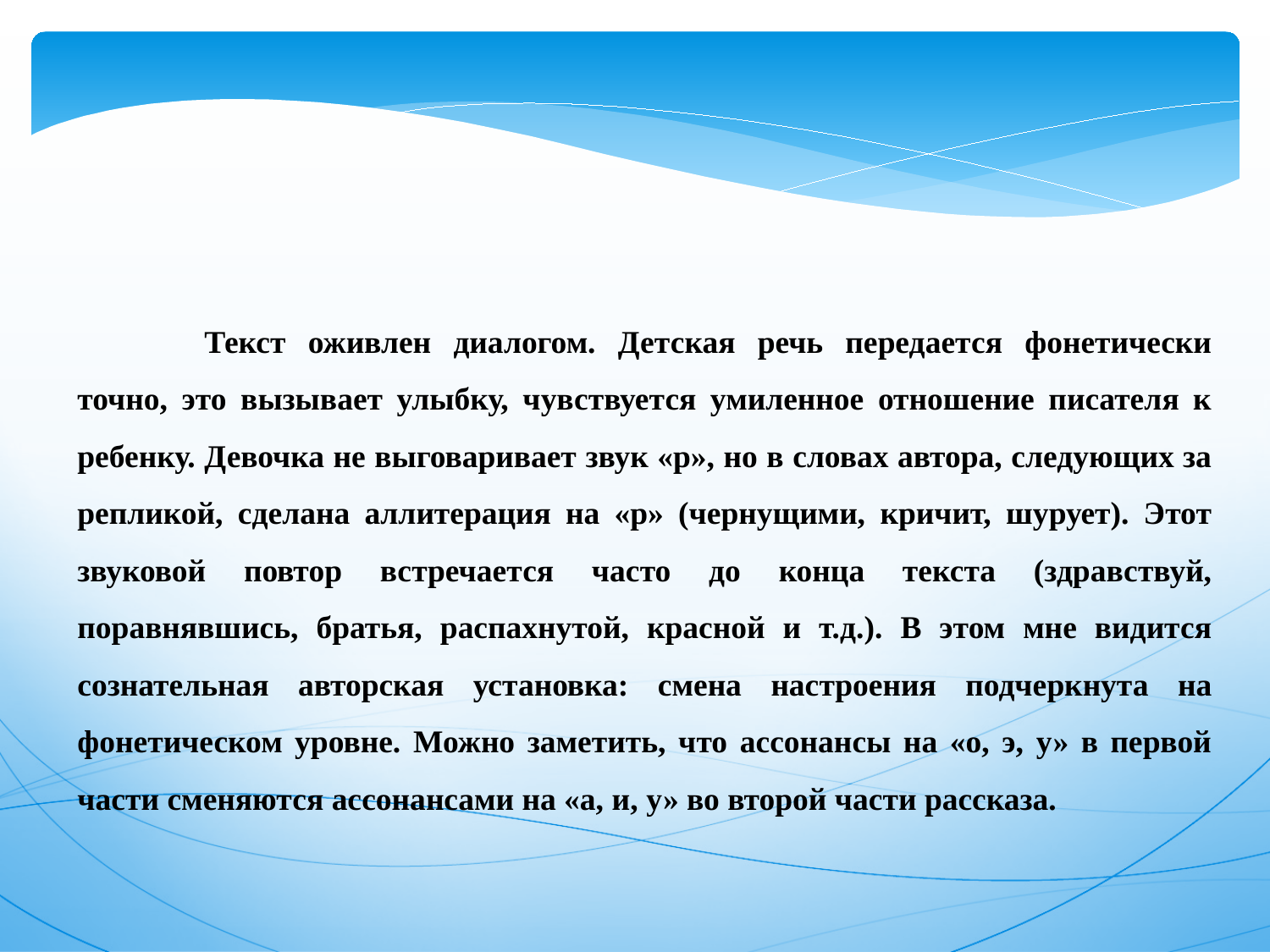

Текст оживлен диалогом. Детская речь передается фонетически точно, это вызывает улыбку, чувствуется умиленное отношение писателя к ребенку. Девочка не выговаривает звук «р», но в словах автора, следующих за репликой, сделана аллитерация на «р» (чернущими, кричит, шурует). Этот звуковой повтор встречается часто до конца текста (здравствуй, поравнявшись, братья, распахнутой, красной и т.д.). В этом мне видится сознательная авторская установка: смена настроения подчеркнута на фонетическом уровне. Можно заметить, что ассонансы на «о, э, у» в первой части сменяются ассонансами на «а, и, у» во второй части рассказа.